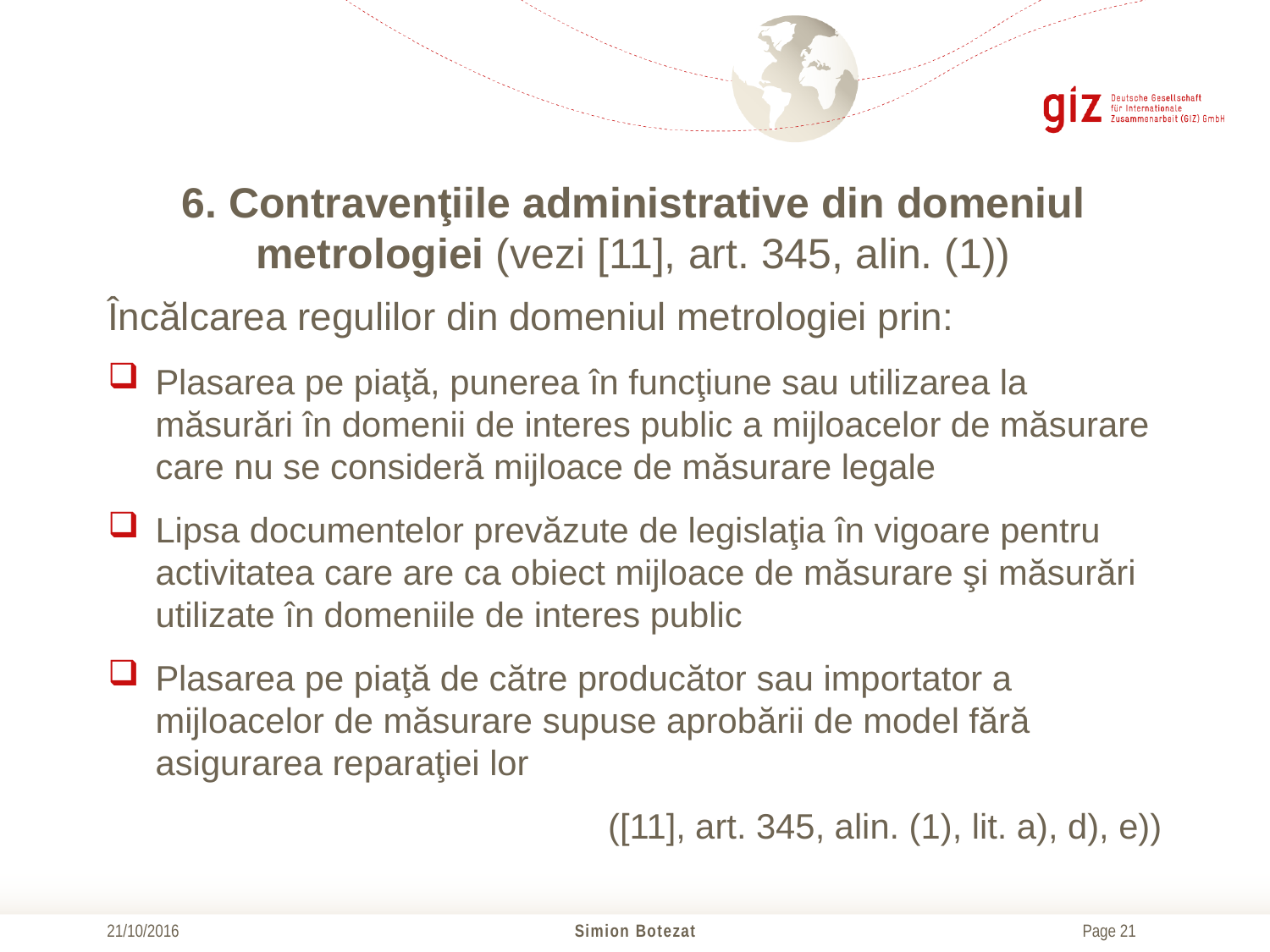

# 6. Contravenţiile administrative din domeniul metrologiei (vezi [11], art. 345, alin. (1))
Încălcarea regulilor din domeniul metrologiei prin:
Plasarea pe piaţă, punerea în funcţiune sau utilizarea la măsurări în domenii de interes public a mijloacelor de măsurare care nu se consideră mijloace de măsurare legale
Lipsa documentelor prevăzute de legislaţia în vigoare pentru activitatea care are ca obiect mijloace de măsurare şi măsurări utilizate în domeniile de interes public
Plasarea pe piaţă de către producător sau importator a mijloacelor de măsurare supuse aprobării de model fără asigurarea reparaţiei lor
([11], art. 345, alin. (1), lit. a), d), e))

21/10/2016
Simion Botezat